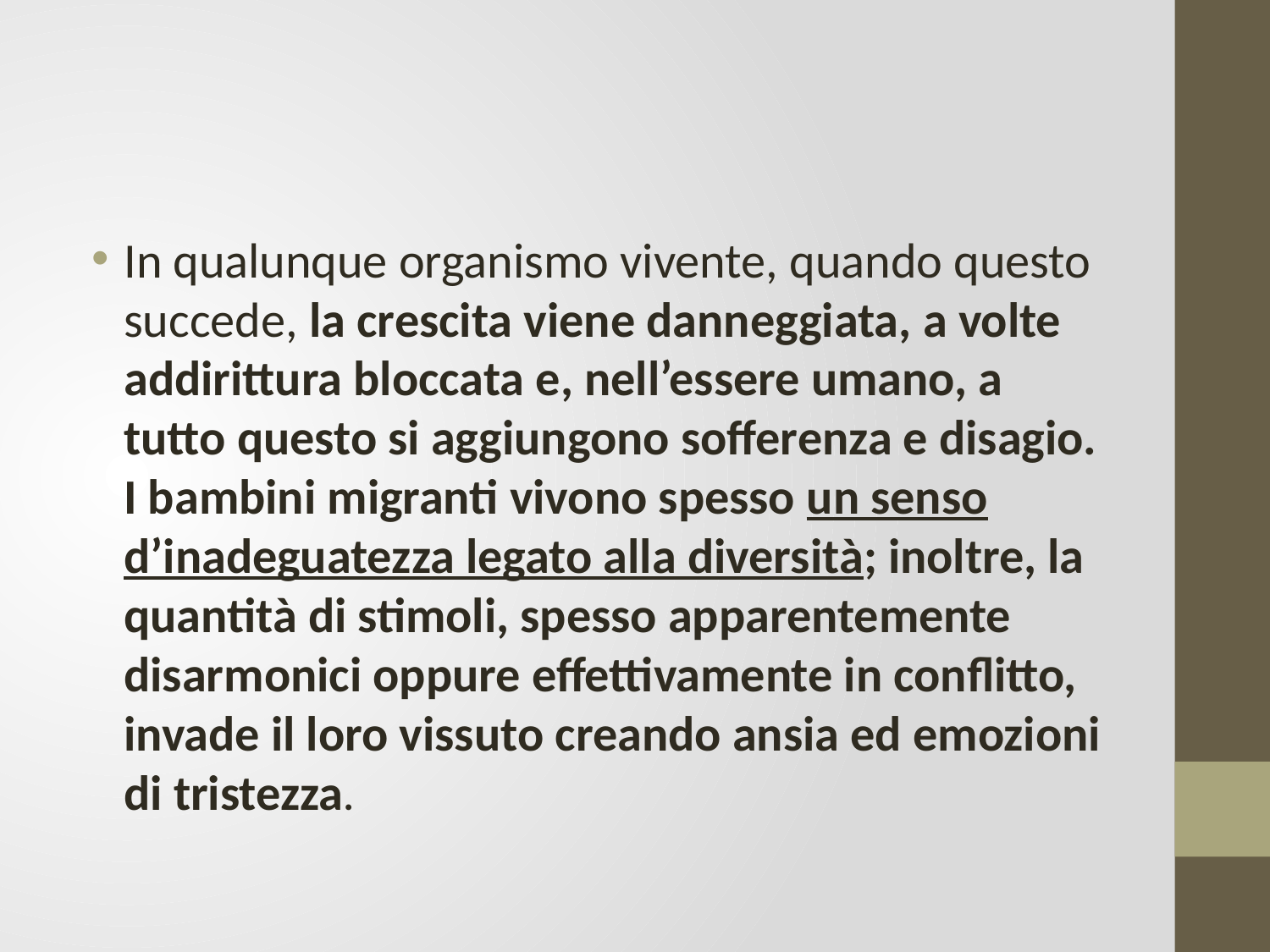

#
In qualunque organismo vivente, quando questo succede, la crescita viene danneggiata, a volte addirittura bloccata e, nell’essere umano, a tutto questo si aggiungono sofferenza e disagio. I bambini migranti vivono spesso un senso d’inadeguatezza legato alla diversità; inoltre, la quantità di stimoli, spesso apparentemente disarmonici oppure effettivamente in conflitto, invade il loro vissuto creando ansia ed emozioni di tristezza.